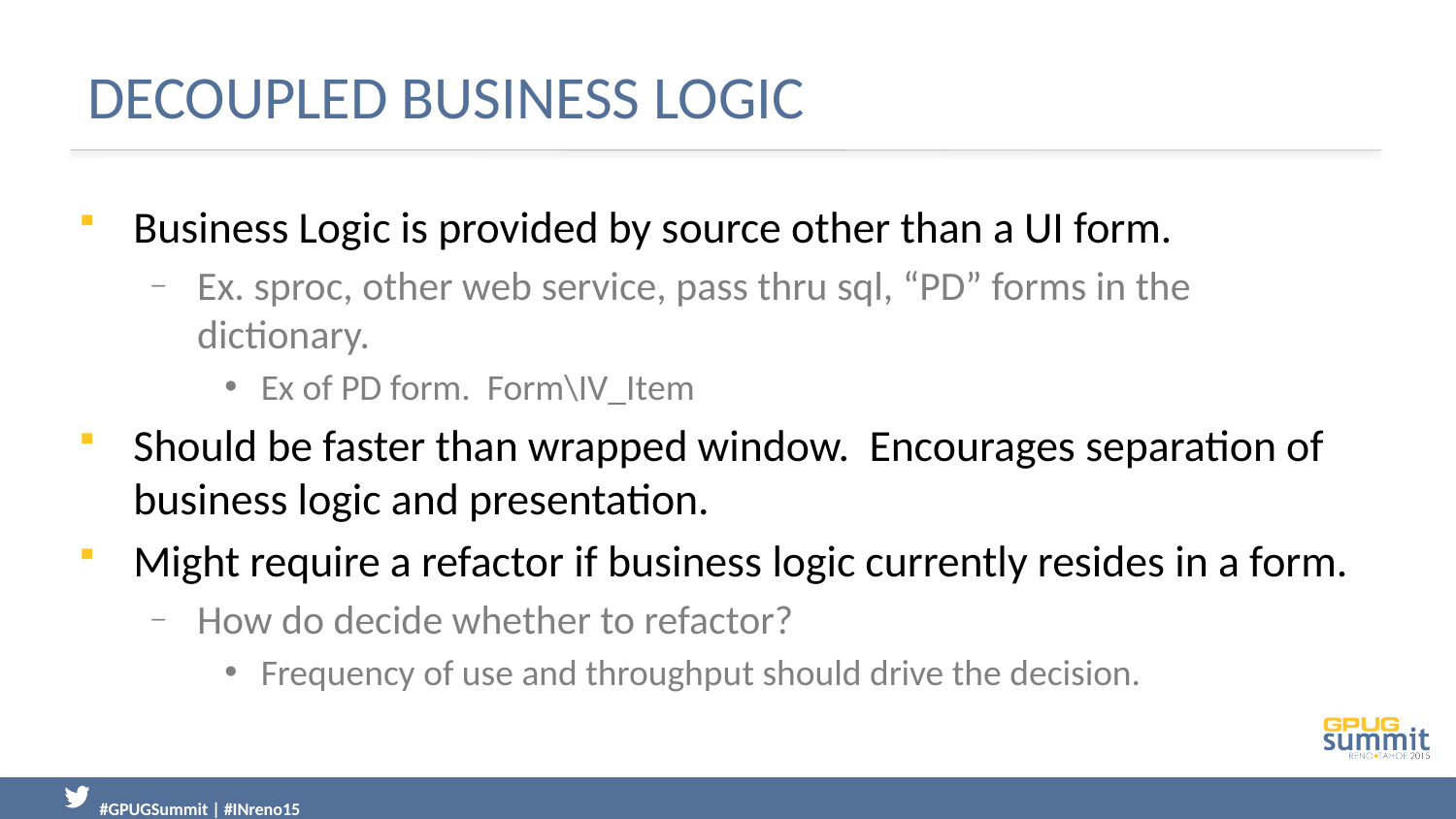

# Decoupled BUSINESS LOGIC
Business Logic is provided by source other than a UI form.
Ex. sproc, other web service, pass thru sql, “PD” forms in the dictionary.
Ex of PD form.  Form\IV_Item
Should be faster than wrapped window.  Encourages separation of business logic and presentation.
Might require a refactor if business logic currently resides in a form.
How do decide whether to refactor?
Frequency of use and throughput should drive the decision.